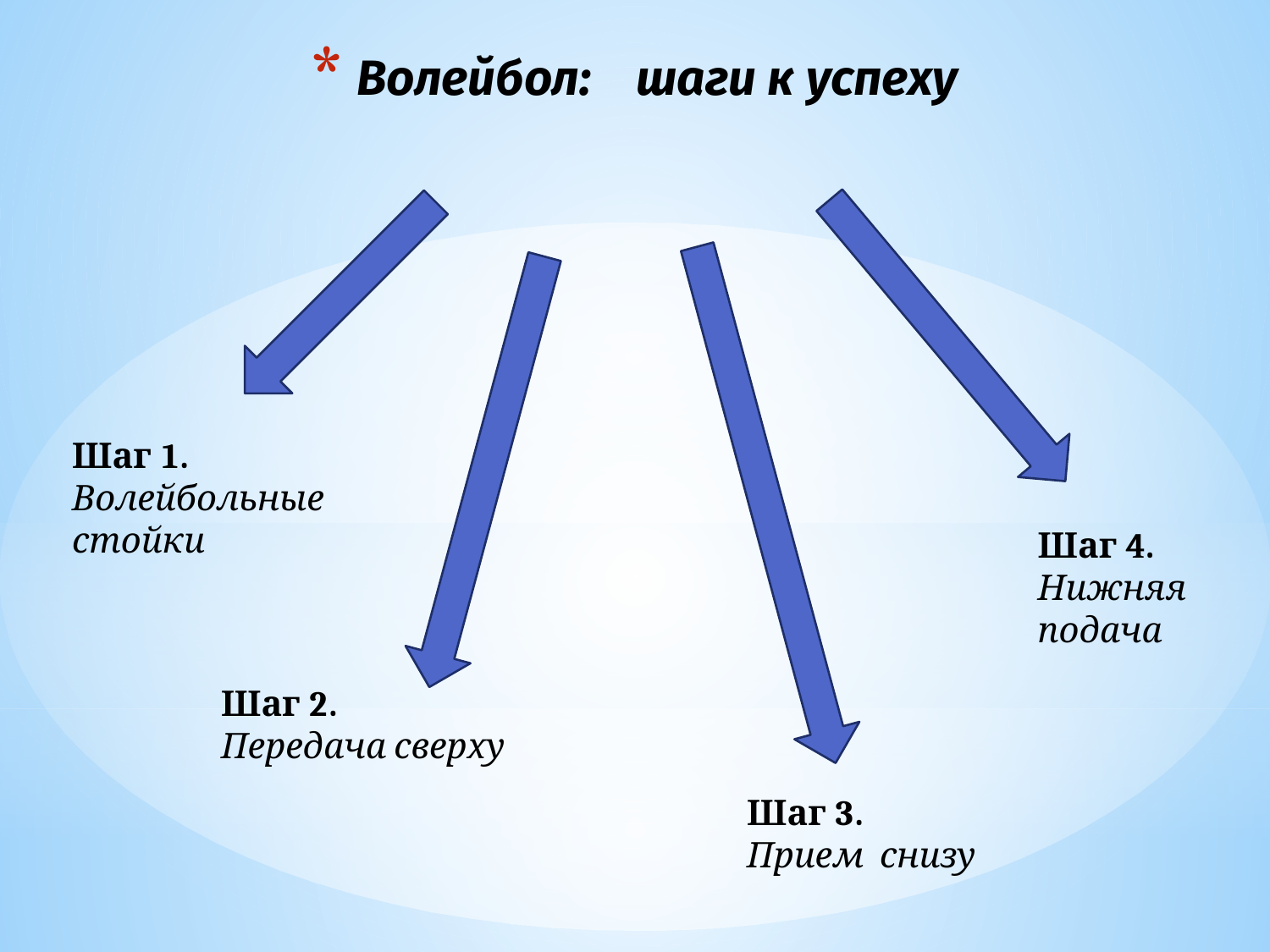

# Волейбол:    шаги к успеху

Шаг 1.
Волейбольные стойки
Шаг 4.
Нижняя подача
Шаг 2.
Передача сверху
Шаг 3.
Прием  снизу